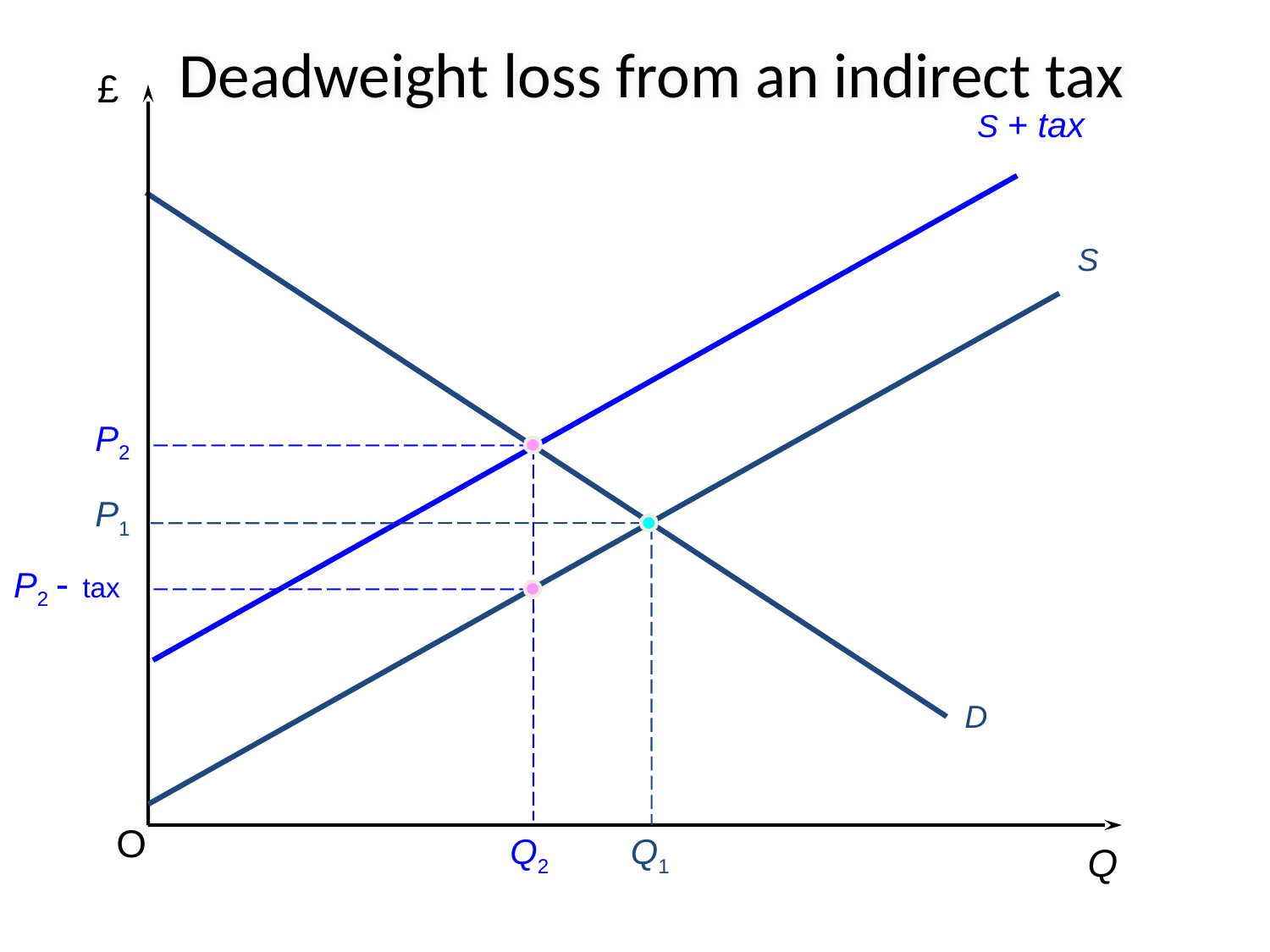

# Deadweight loss from an indirect tax
£

S + tax

S

P2

Q2
P1

P2 − tax

D
O
Q1

Q